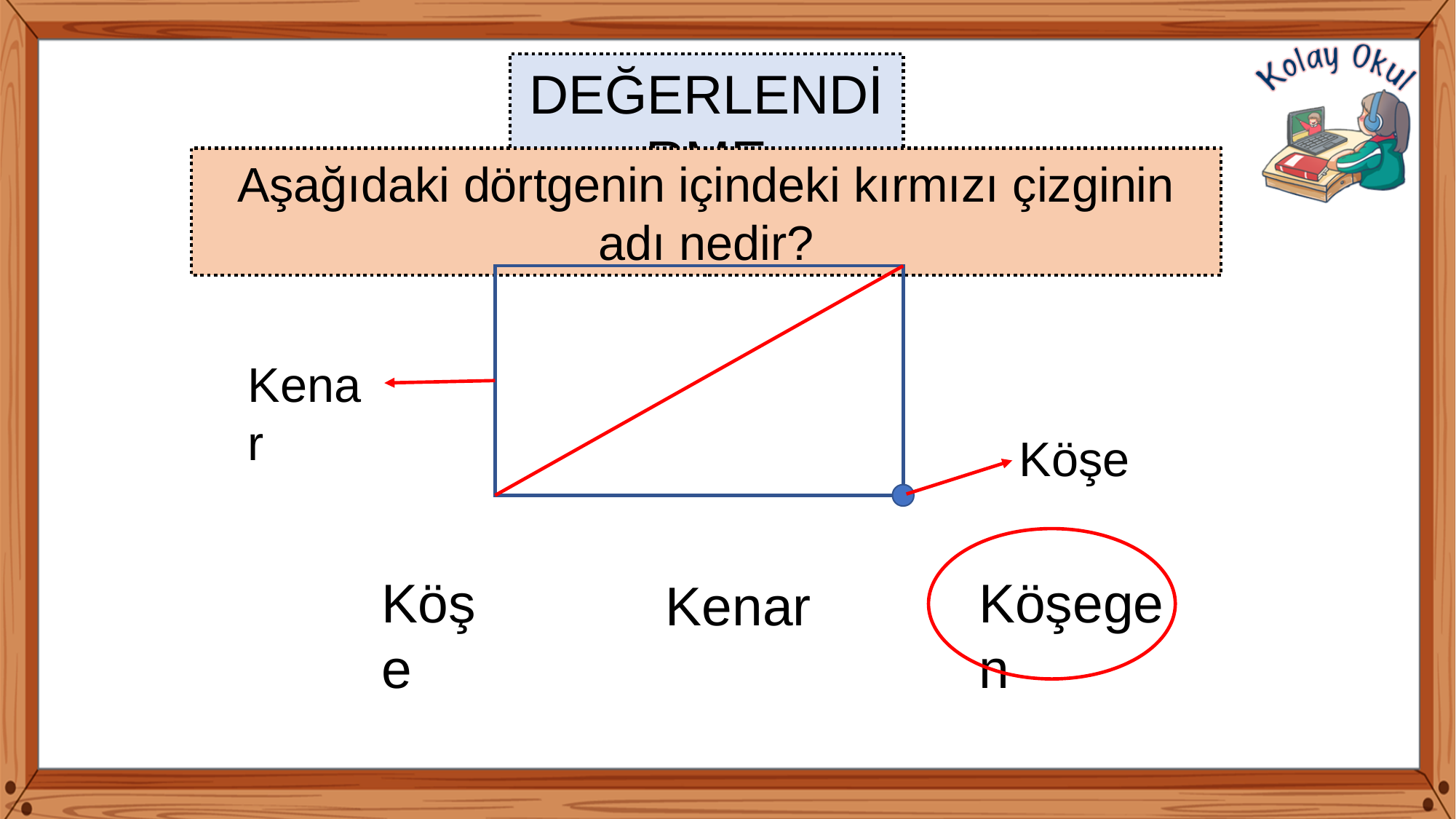

DEĞERLENDİRME
Aşağıdaki dörtgenin içindeki kırmızı çizginin adı nedir?

Kenar
Köşe

Köşe
Köşegen
Kenar